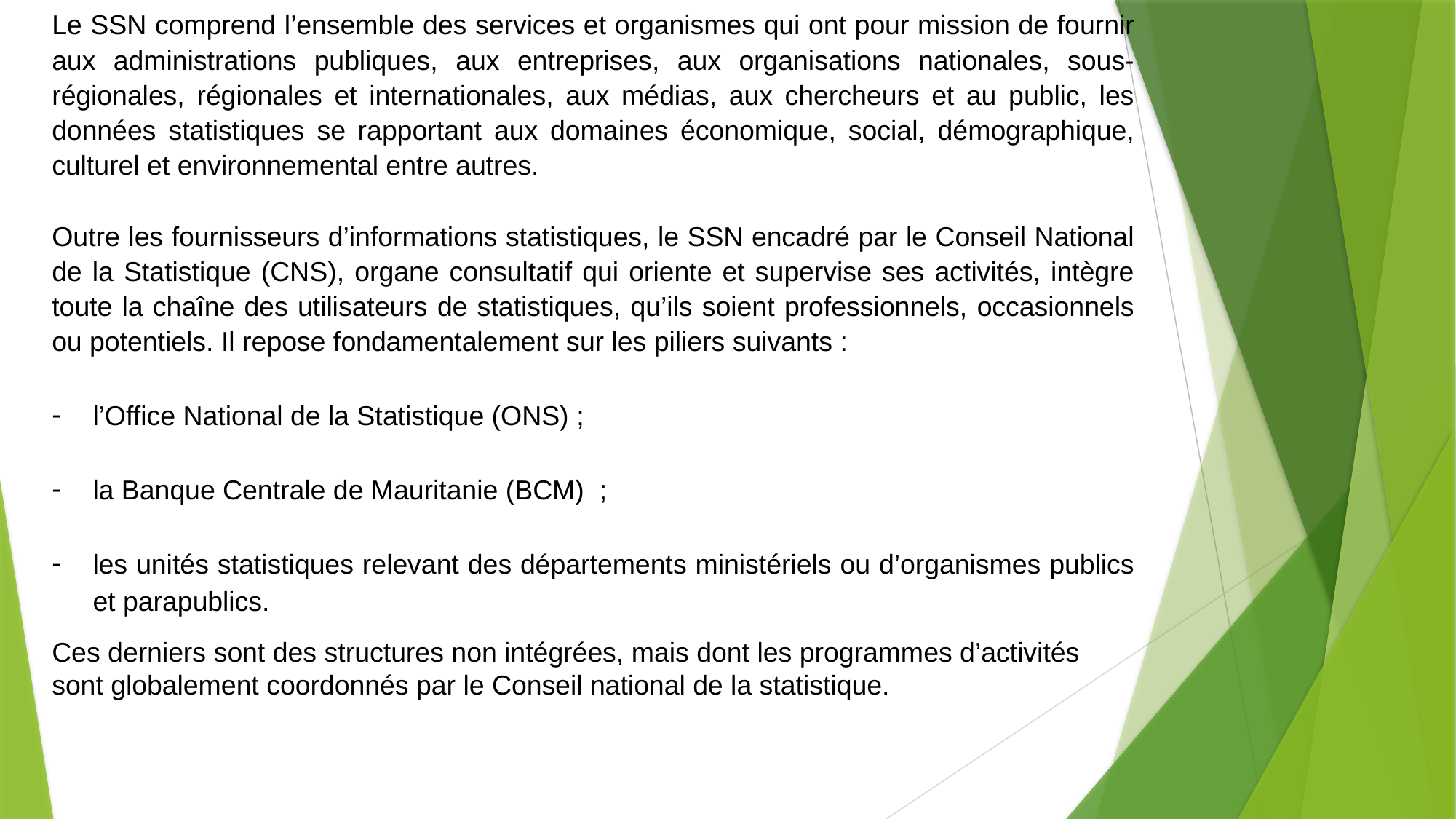

Le SSN comprend l’ensemble des services et organismes qui ont pour mission de fournir aux administrations publiques, aux entreprises, aux organisations nationales, sous-régionales, régionales et internationales, aux médias, aux chercheurs et au public, les données statistiques se rapportant aux domaines économique, social, démographique, culturel et environnemental entre autres.
Outre les fournisseurs d’informations statistiques, le SSN encadré par le Conseil National de la Statistique (CNS), organe consultatif qui oriente et supervise ses activités, intègre toute la chaîne des utilisateurs de statistiques, qu’ils soient professionnels, occasionnels ou potentiels. Il repose fondamentalement sur les piliers suivants :
l’Office National de la Statistique (ONS) ;
la Banque Centrale de Mauritanie (BCM)  ;
les unités statistiques relevant des départements ministériels ou d’organismes publics et parapublics.
Ces derniers sont des structures non intégrées, mais dont les programmes d’activités sont globalement coordonnés par le Conseil national de la statistique.